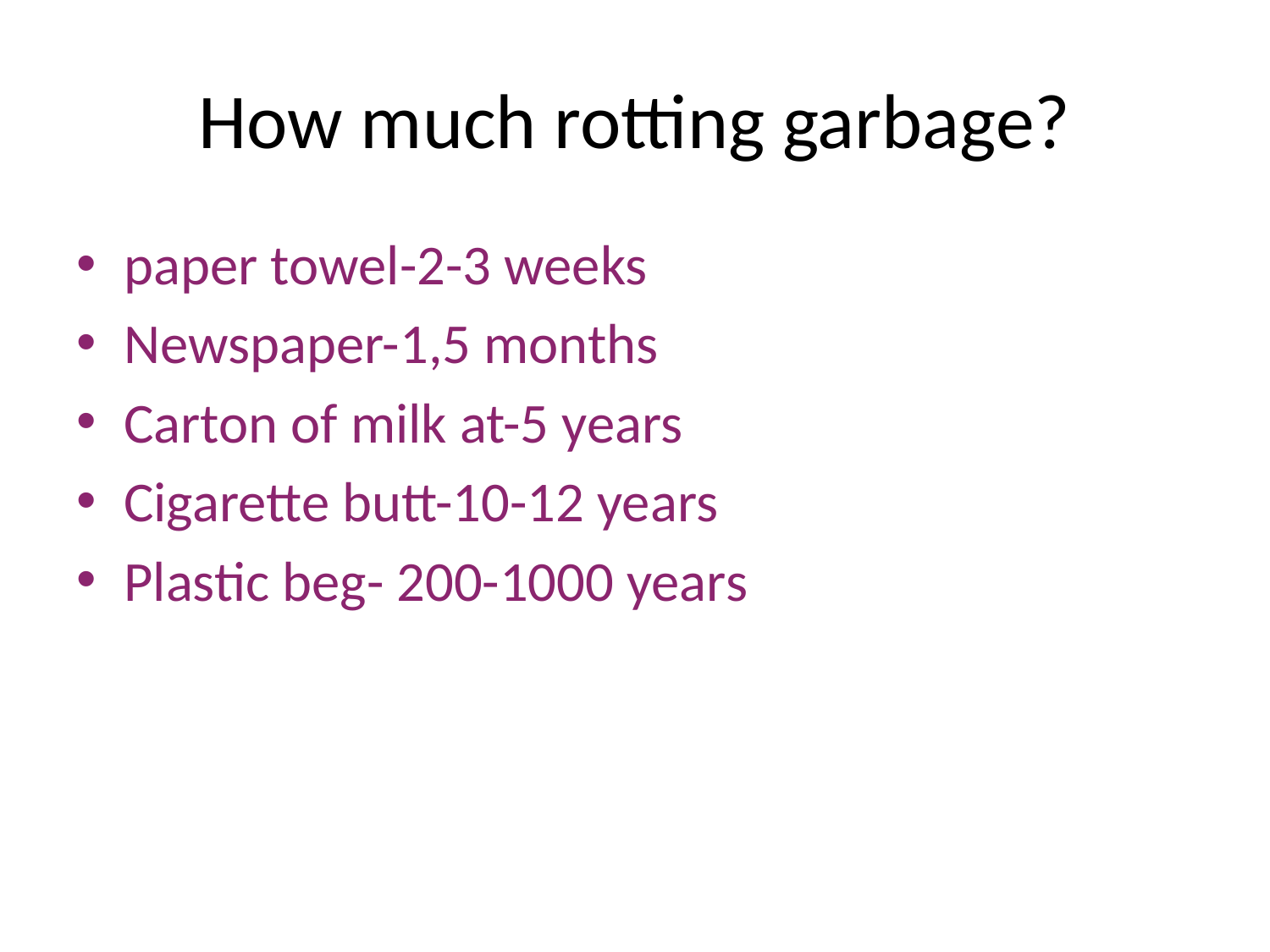

# How much rotting garbage?
paper towel-2-3 weeks
Newspaper-1,5 months
Carton of milk at-5 years
Cigarette butt-10-12 years
Plastic beg- 200-1000 years